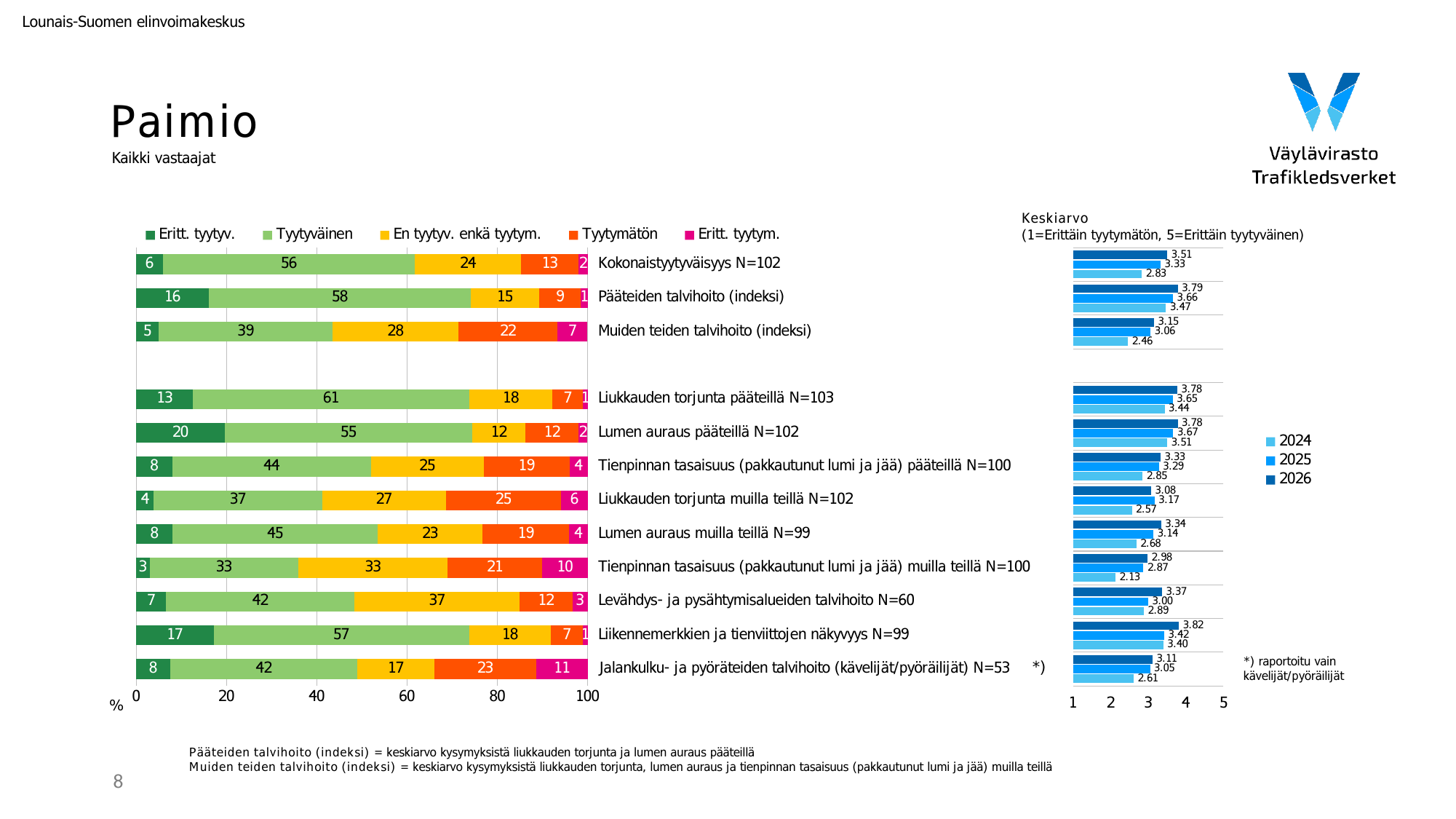

Lounais-Suomen elinvoimakeskus
# Paimio
Kaikki vastaajat
Keskiarvo
(1=Erittäin tyytymätön, 5=Erittäin tyytyväinen)

### Chart

| Category | Eritt. tyytyv. | Tyytyväinen | En tyytyv. enkä tyytym. | Tyytymätön | Eritt. tyytym. |
|---|---|---|---|---|---|
| Kokonaistyytyväisyys N=102 | 5.88235294117647 | 55.88235294117647 | 23.52941176470588 | 12.745098039215685 | 1.9607843137254901 |
| Pääteiden talvihoito (indeksi) | 16.097560975609756 | 58.048780487804876 | 15.121951219512194 | 9.268292682926829 | 1.4634146341463414 |
| Muiden teiden talvihoito (indeksi) | 4.983388704318937 | 38.538205980066444 | 27.906976744186046 | 21.92691029900332 | 6.644518272425249 |
|  | None | None | None | None | None |
| Liukkauden torjunta pääteillä N=103 | 12.62135922330097 | 61.165048543689316 | 18.446601941747574 | 6.796116504854369 | 0.9708737864077669 |
| Lumen auraus pääteillä N=102 | 19.607843137254903 | 54.90196078431373 | 11.76470588235294 | 11.76470588235294 | 1.9607843137254901 |
| Tienpinnan tasaisuus (pakkautunut lumi ja jää) pääteillä N=100 | 8.0 | 44.0 | 25.0 | 19.0 | 4.0 |
| Liukkauden torjunta muilla teillä N=102 | 3.9215686274509802 | 37.254901960784316 | 27.450980392156865 | 25.49019607843137 | 5.88235294117647 |
| Lumen auraus muilla teillä N=99 | 8.080808080808081 | 45.45454545454545 | 23.232323232323232 | 19.19191919191919 | 4.040404040404041 |
| Tienpinnan tasaisuus (pakkautunut lumi ja jää) muilla teillä N=100 | 3.0 | 33.0 | 33.0 | 21.0 | 10.0 |
| Levähdys- ja pysähtymisalueiden talvihoito N=60 | 6.666666666666667 | 41.66666666666667 | 36.666666666666664 | 11.666666666666666 | 3.3333333333333335 |
| Liikennemerkkien ja tienviittojen näkyvyys N=99 | 17.17171717171717 | 56.56565656565656 | 18.181818181818183 | 7.07070707070707 | 1.0101010101010102 |
| Jalankulku- ja pyöräteiden talvihoito (kävelijät/pyöräilijät) N=53 | 7.547169811320755 | 41.509433962264154 | 16.9811320754717 | 22.641509433962266 | 11.320754716981133 |

### Chart

| Category | 2026 | 2025 | 2024 |
|---|---|---|---|
*) raportoitu vain
kävelijät/pyöräilijät
*)
%
Pääteiden talvihoito (indeksi) = keskiarvo kysymyksistä liukkauden torjunta ja lumen auraus pääteillä
Muiden teiden talvihoito (indeksi) = keskiarvo kysymyksistä liukkauden torjunta, lumen auraus ja tienpinnan tasaisuus (pakkautunut lumi ja jää) muilla teillä

8